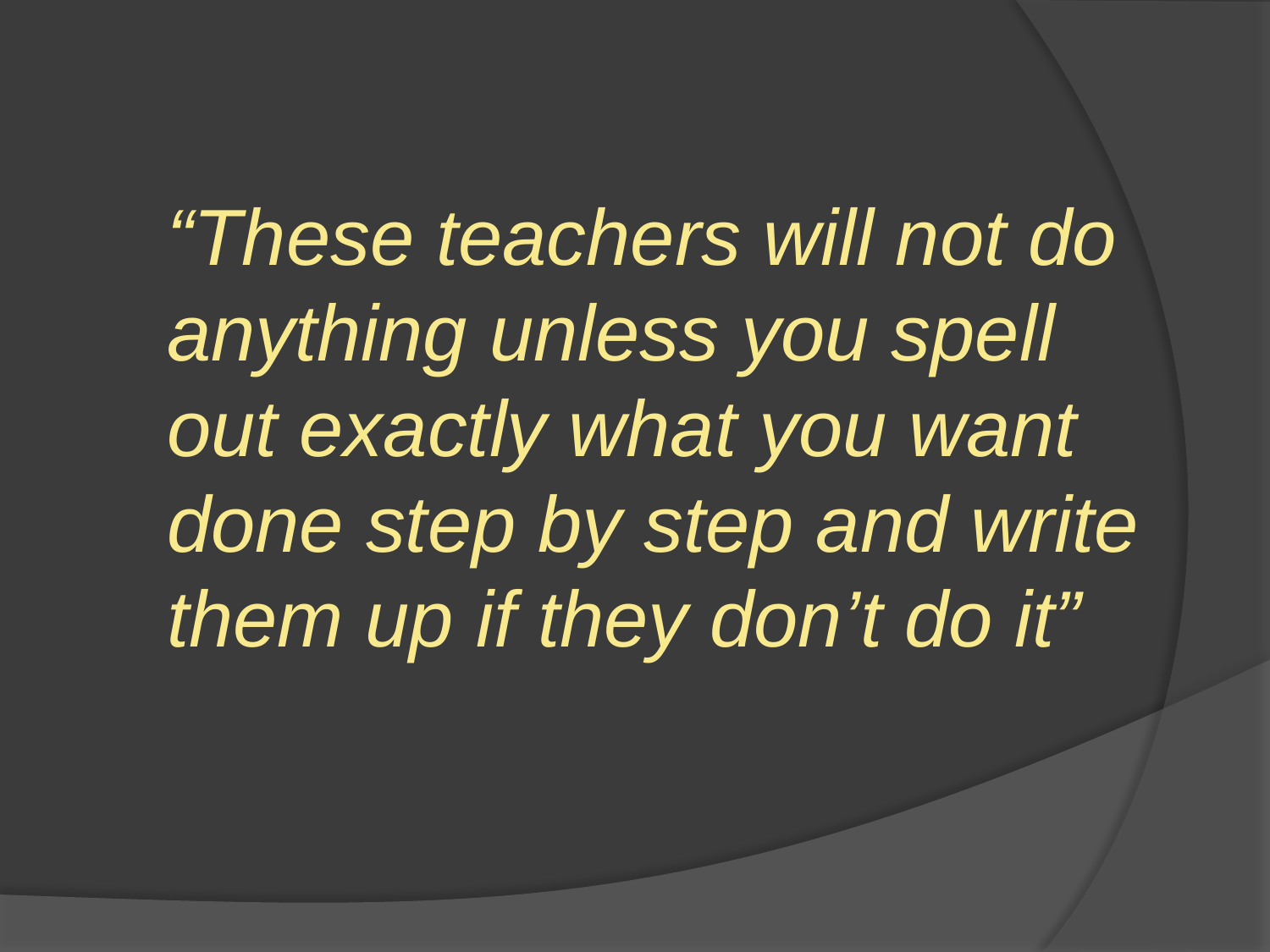

“These teachers will not do anything unless you spell out exactly what you want done step by step and write them up if they don’t do it”